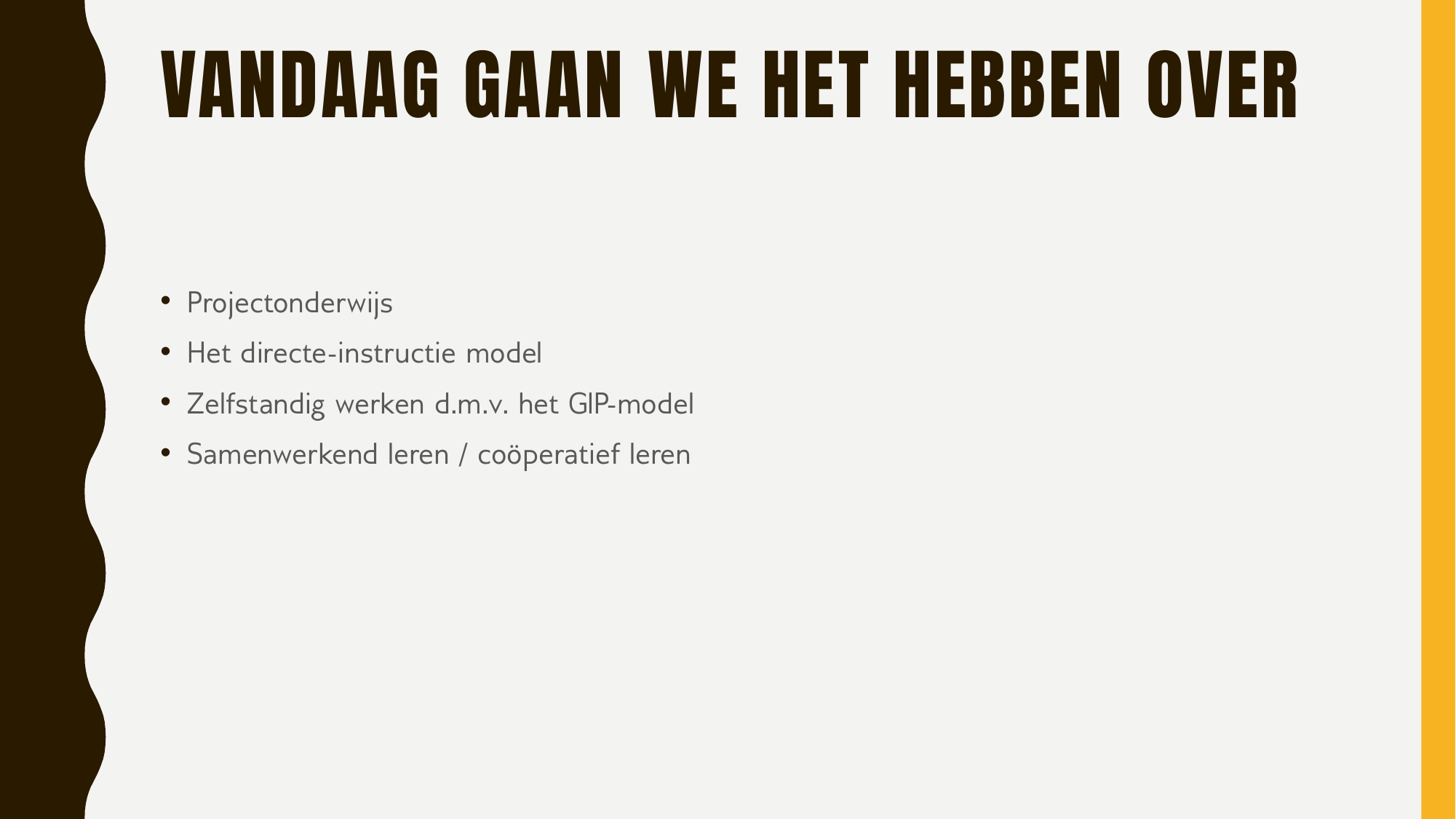

# Vandaag gaan we het hebben over
Projectonderwijs
Het directe-instructie model
Zelfstandig werken d.m.v. het GIP-model
Samenwerkend leren / coöperatief leren